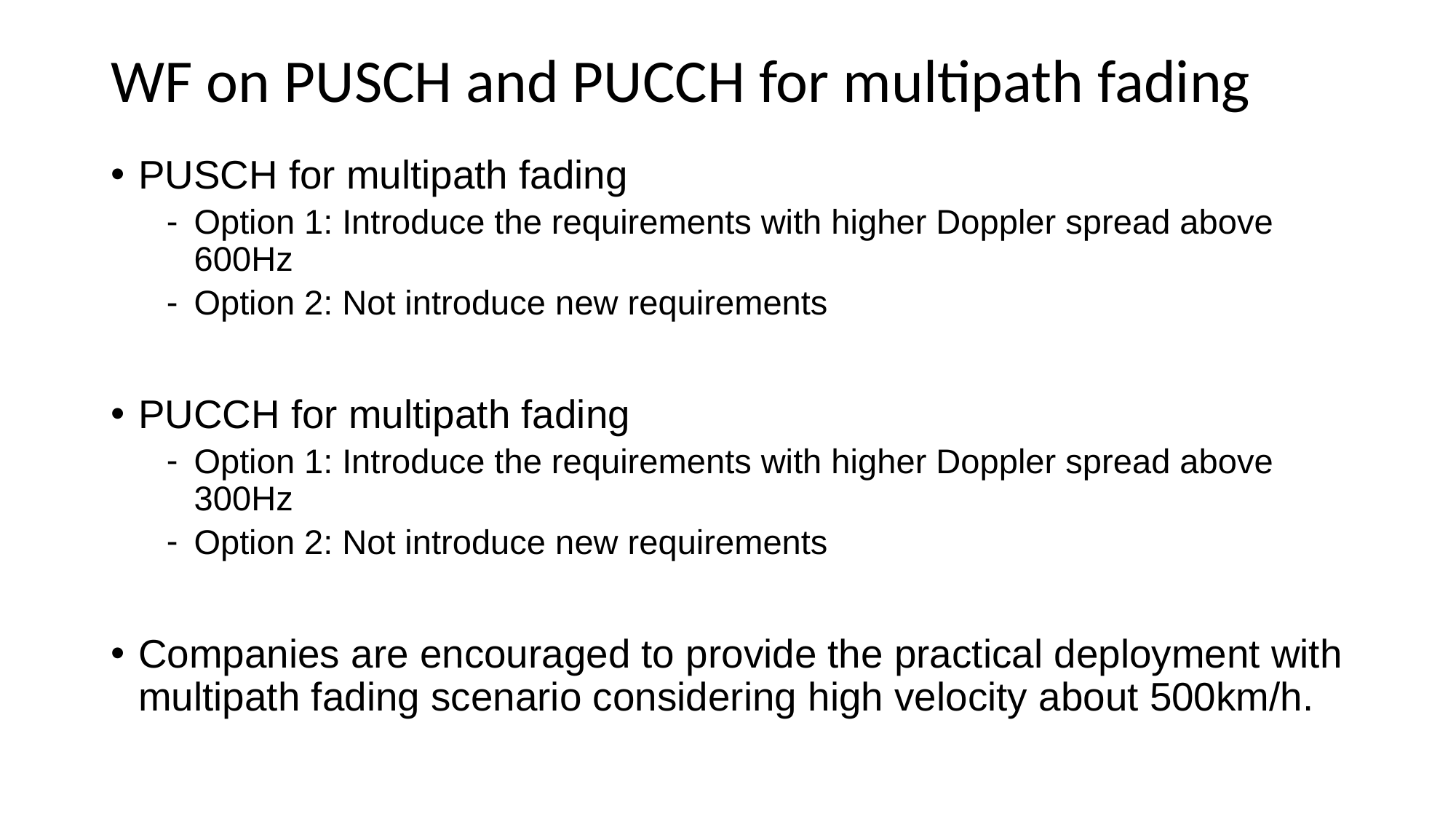

# WF on PUSCH and PUCCH for multipath fading
PUSCH for multipath fading
Option 1: Introduce the requirements with higher Doppler spread above 600Hz
Option 2: Not introduce new requirements

PUCCH for multipath fading
Option 1: Introduce the requirements with higher Doppler spread above 300Hz
Option 2: Not introduce new requirements

Companies are encouraged to provide the practical deployment with multipath fading scenario considering high velocity about 500km/h.